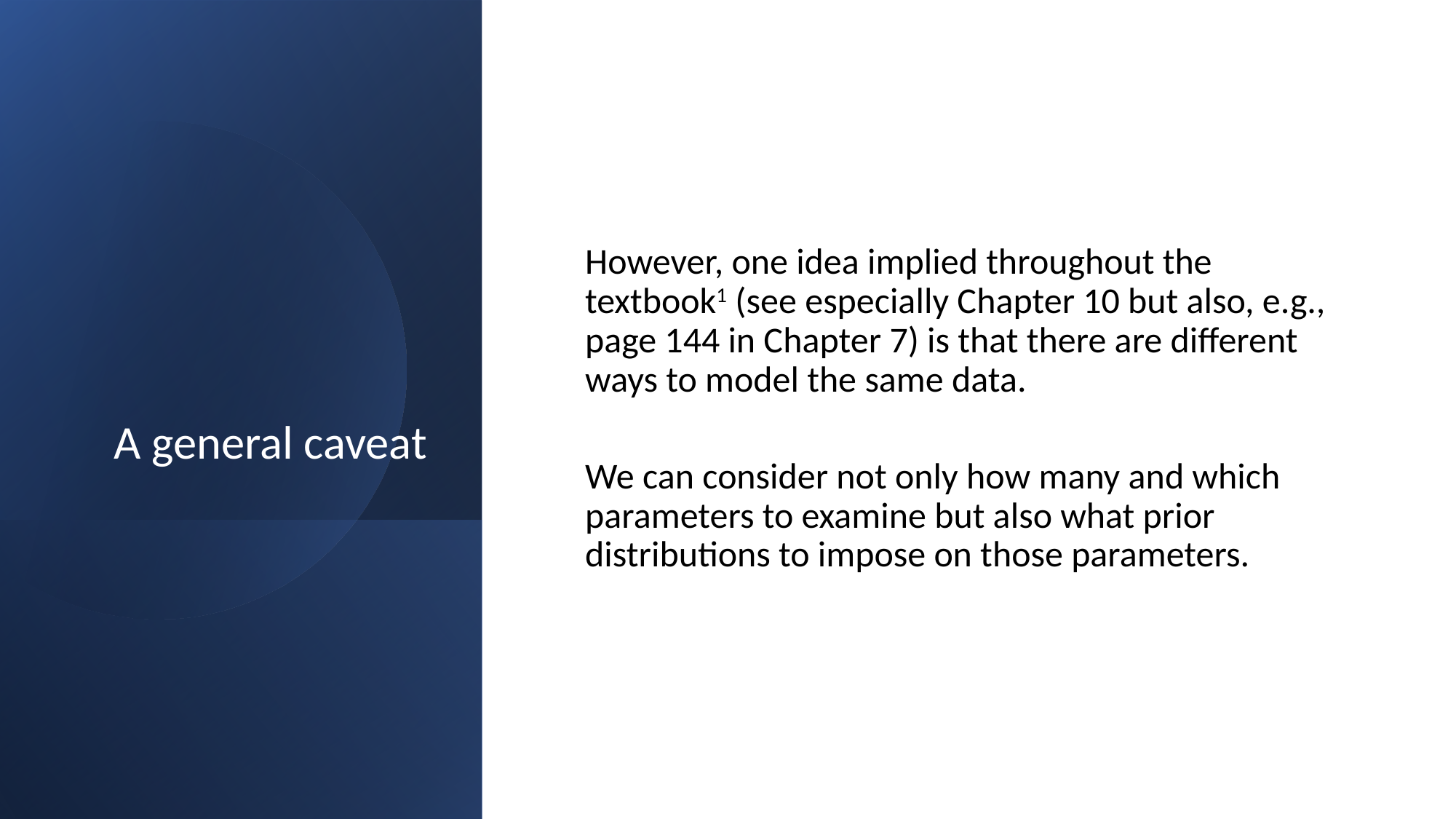

# A general caveat
However, one idea implied throughout the textbook1 (see especially Chapter 10 but also, e.g., page 144 in Chapter 7) is that there are different ways to model the same data.

We can consider not only how many and which parameters to examine but also what prior distributions to impose on those parameters.